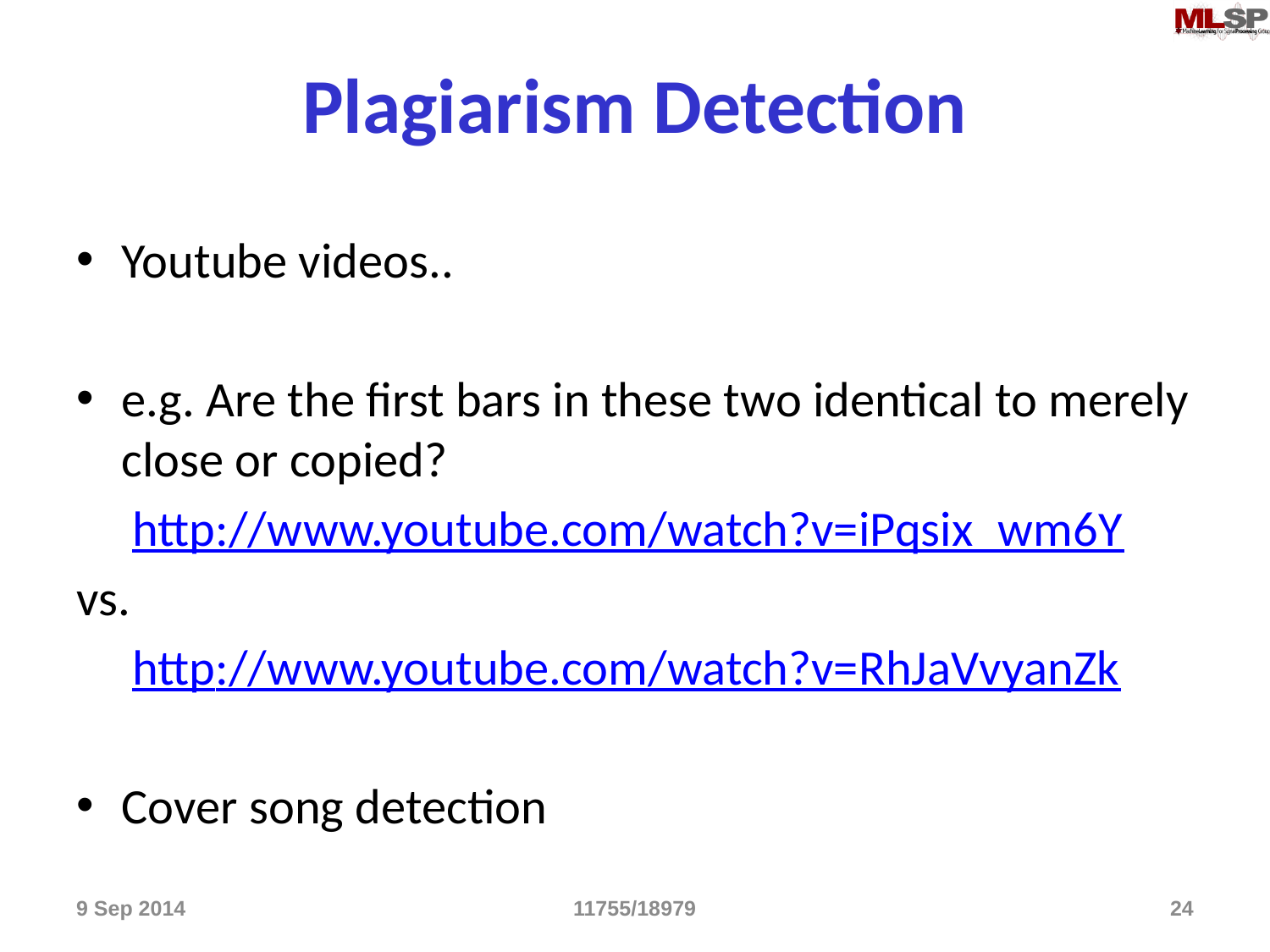

# Plagiarism Detection
Youtube videos..

e.g. Are the first bars in these two identical to merely close or copied?
     http://www.youtube.com/watch?v=iPqsix_wm6Y
vs.
     http://www.youtube.com/watch?v=RhJaVvyanZk

Cover song detection
9 Sep 2014
11755/18979
24